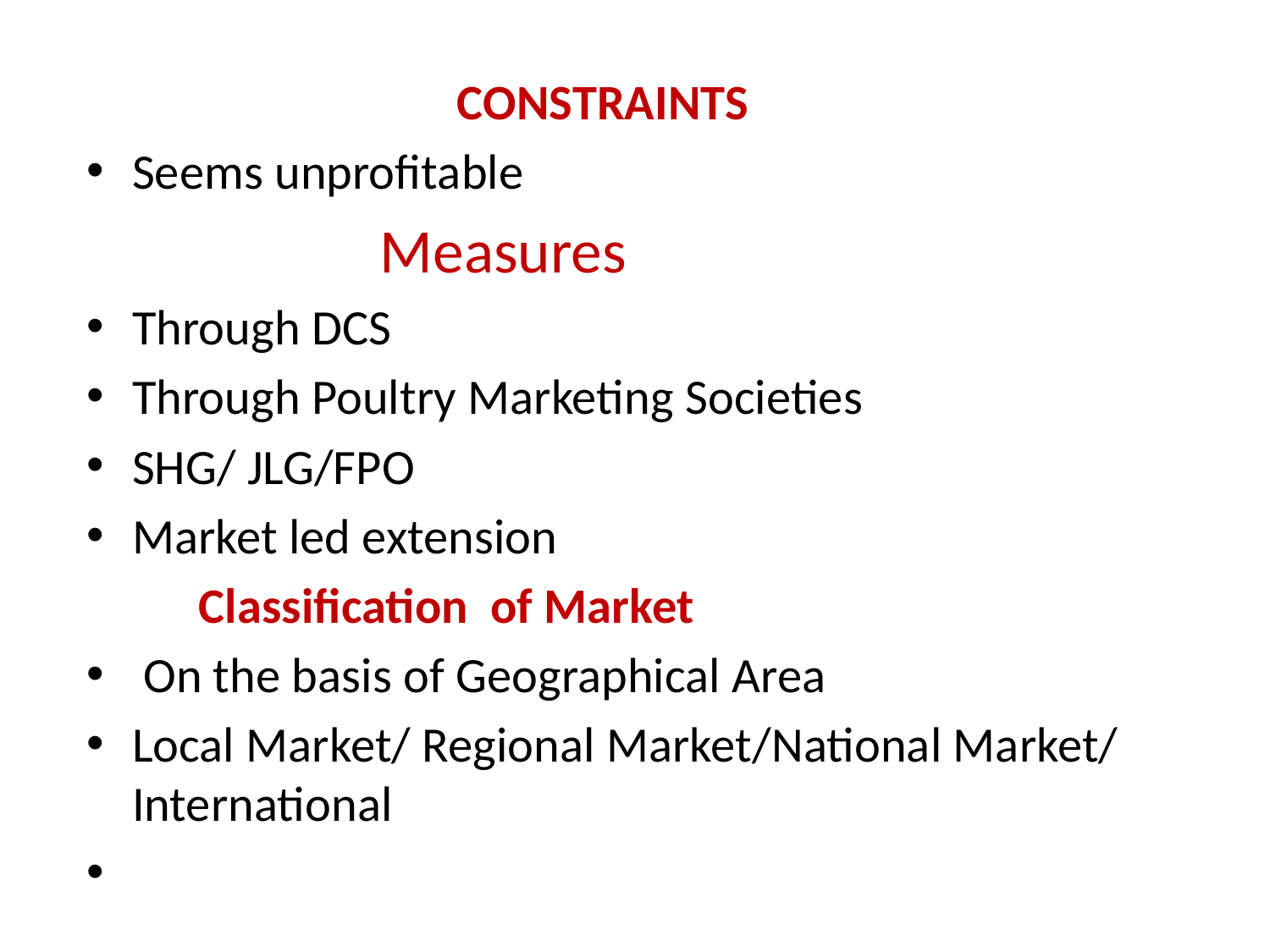

Constraints
Seems unprofitable
                     Measures
Through DCS
Through Poultry Marketing Societies
SHG/ JLG/FPO
Market led extension
          Classification  of Market
 On the basis of Geographical Area
Local Market/ Regional Market/National Market/ International